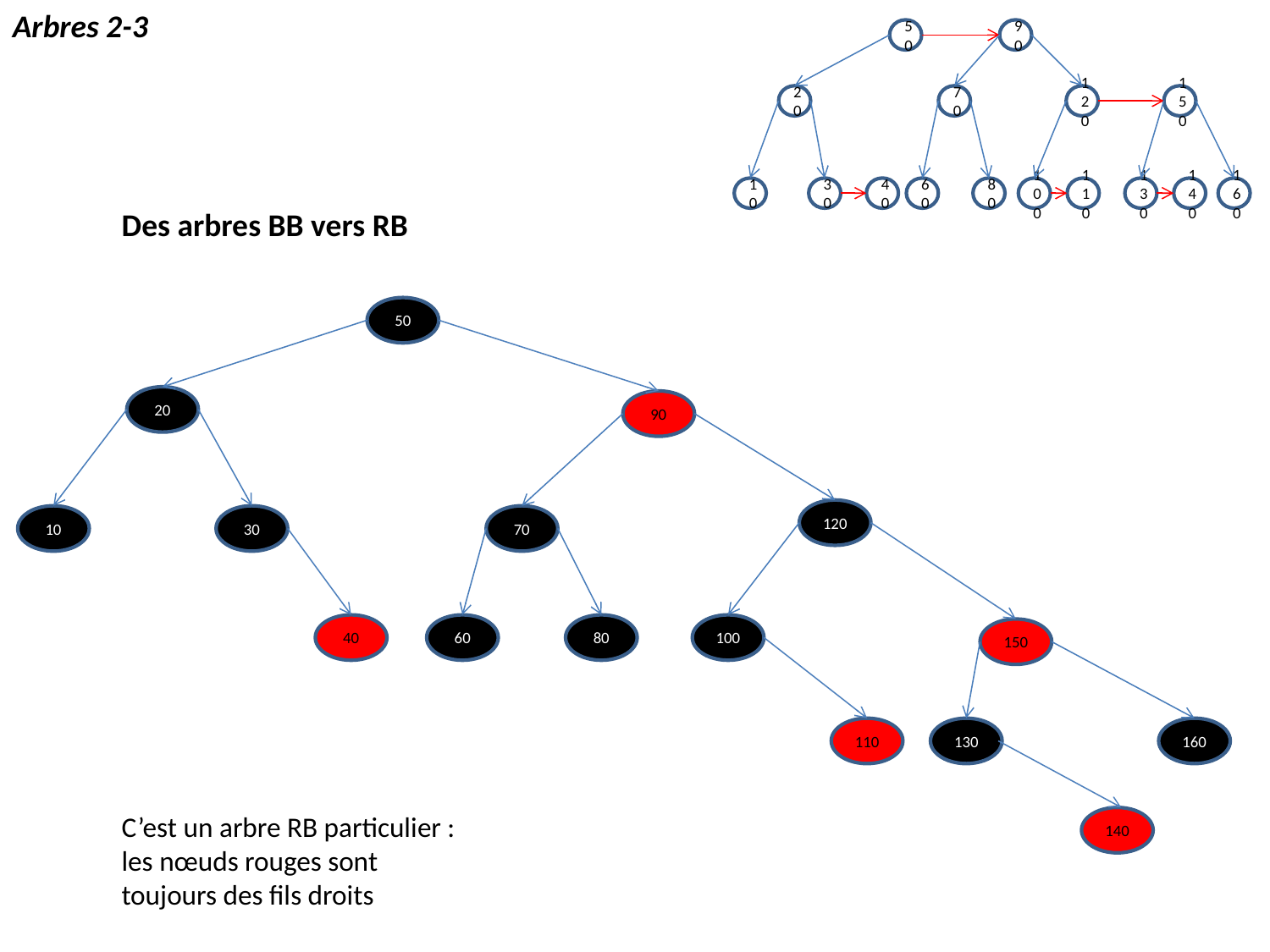

Arbres 2-3

50
90
20
70
120
150
10
30
40
60
80
100
110
130
140
160
Des arbres BB vers RB
50
20
90
120
10
30
70
40
60
80
100
150
110
130
160
140
C’est un arbre RB particulier : les nœuds rouges sont toujours des fils droits